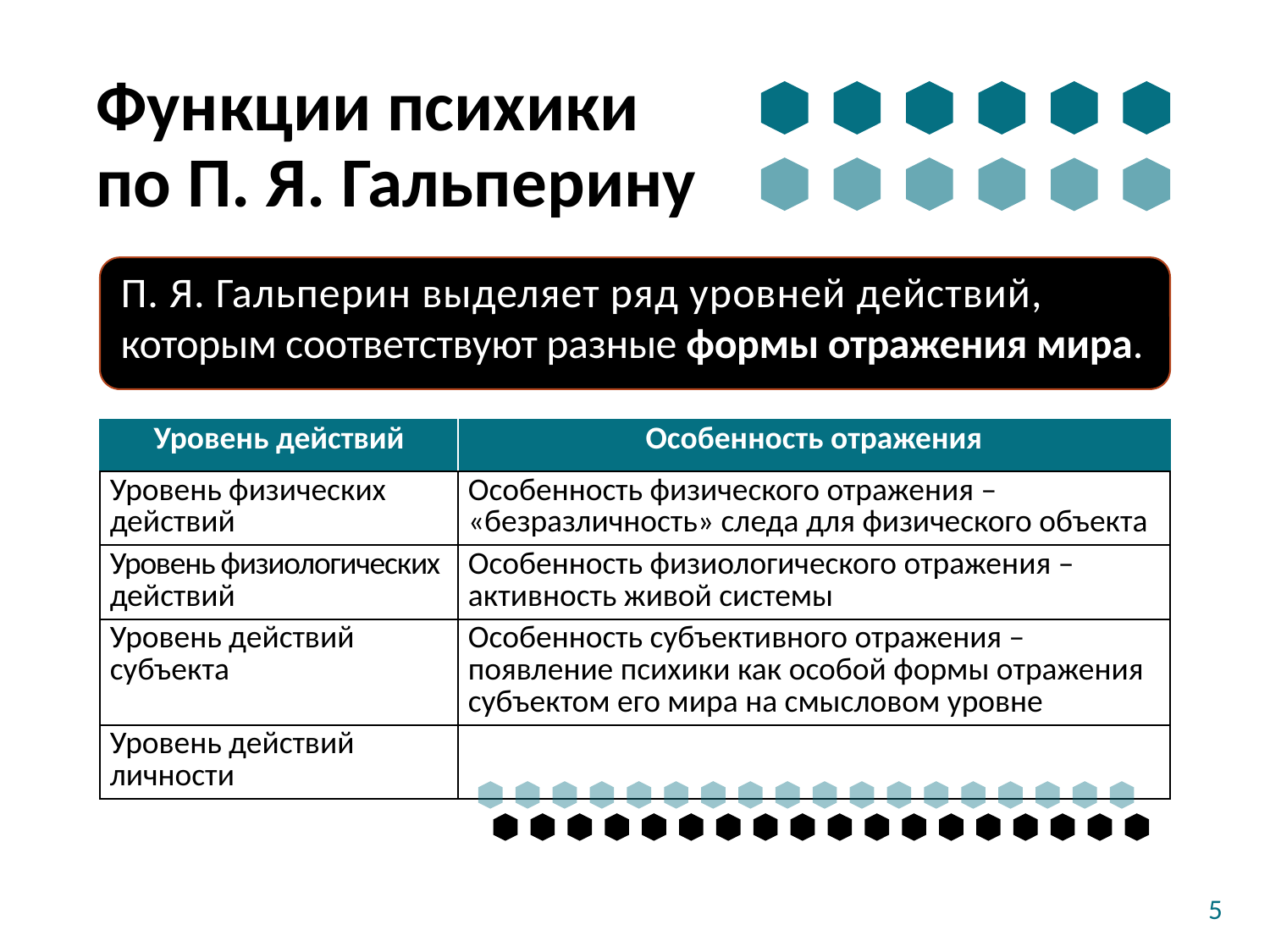

# Функции психики по П. Я. Гальперину

П. Я. Гальперин выделяет ряд уровней действий,
которым соответствуют разные формы отражения мира.
| Уровень действий | Особенность отражения |
| --- | --- |
| Уровень физических действий | Особенность физического отражения – «безразличность» следа для физического объекта |
| Уровень физиологических действий | Особенность физиологического отражения – активность живой системы |
| Уровень действий субъекта | Особенность субъективного отражения – появление психики как особой формы отражения субъектом его мира на смысловом уровне |
| Уровень действий личности |  |

5